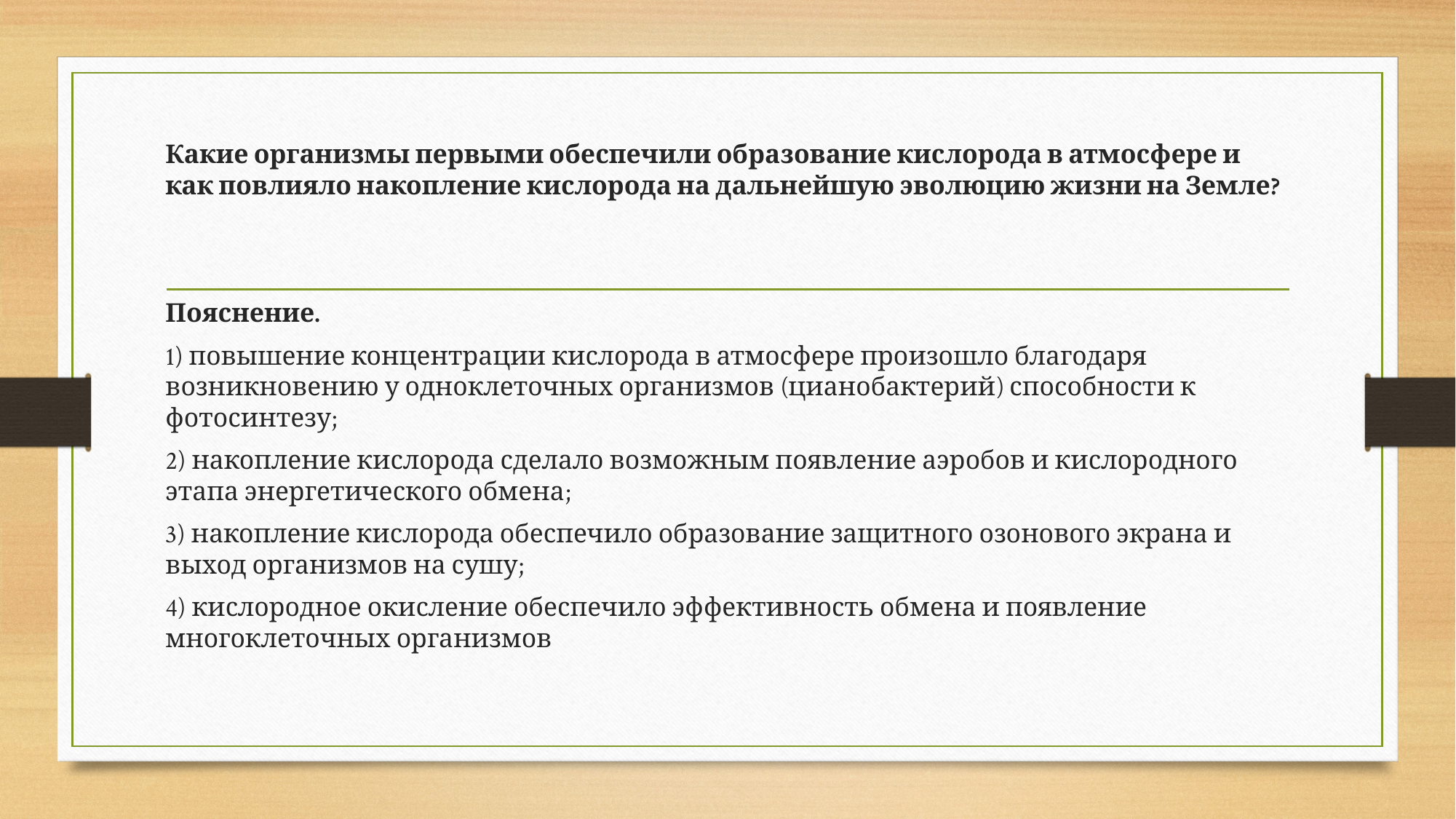

#
Какие организмы первыми обеспечили образование кислорода в атмосфере и как повлияло накопление кислорода на дальнейшую эволюцию жизни на Земле?

Пояснение.
1) повышение концентрации кислорода в атмосфере произошло благодаря возникновению у одноклеточных организмов (цианобактерий) способности к фотосинтезу;
2) накопление кислорода сделало возможным появление аэробов и кислородного этапа энергетического обмена;
3) накопление кислорода обеспечило образование защитного озонового экрана и выход организмов на сушу;
4) кислородное окисление обеспечило эффективность обмена и появление многоклеточных организмов